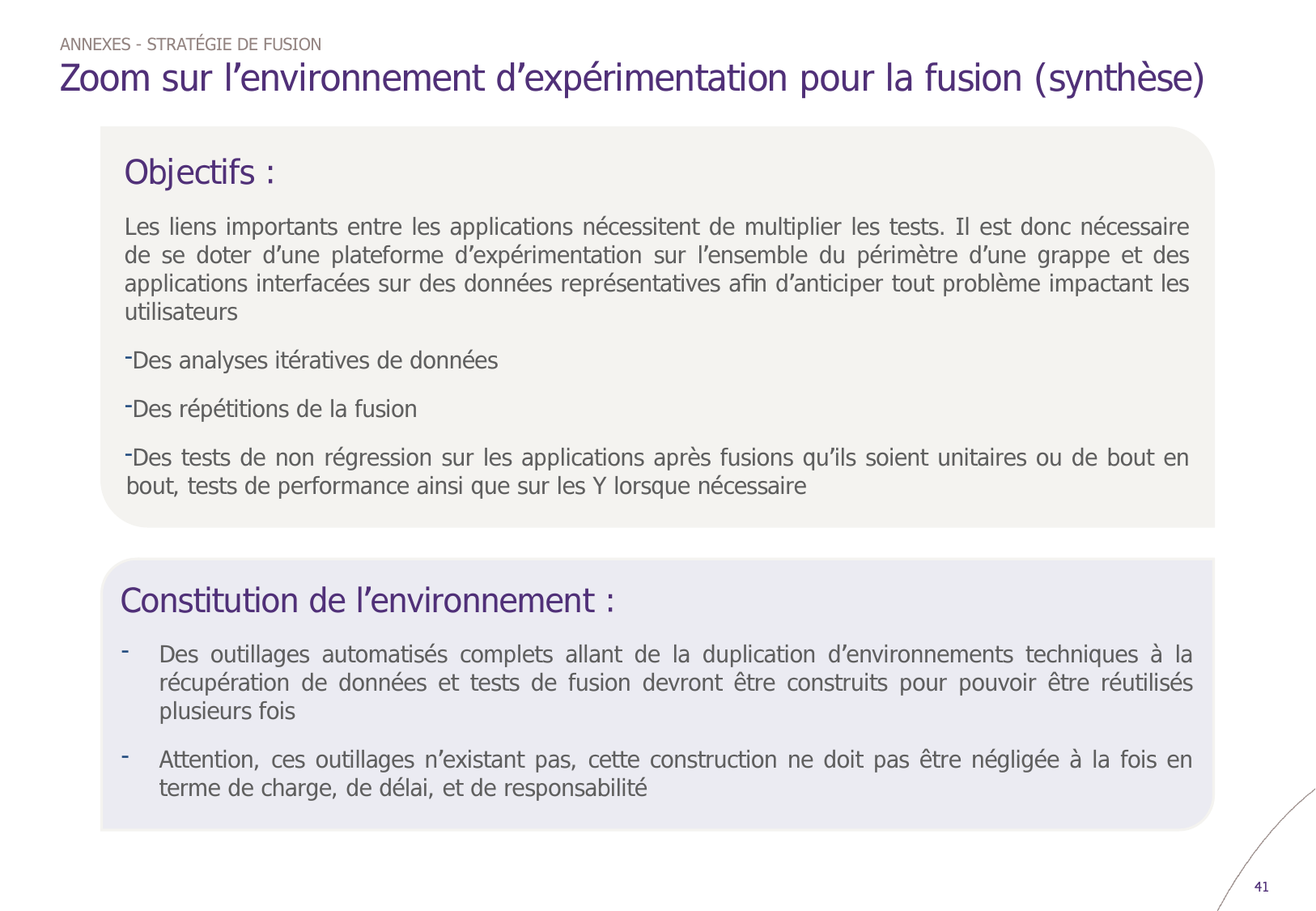

ANNEXES - Stratégie de fusion
# Zoom sur l’environnement d’expérimentation pour la fusion (synthèse)
Objectifs :
Les liens importants entre les applications nécessitent de multiplier les tests. Il est donc nécessaire de se doter d’une plateforme d’expérimentation sur l’ensemble du périmètre d’une grappe et des applications interfacées sur des données représentatives afin d’anticiper tout problème impactant les utilisateurs
Des analyses itératives de données
Des répétitions de la fusion
Des tests de non régression sur les applications après fusions qu’ils soient unitaires ou de bout en bout, tests de performance ainsi que sur les Y lorsque nécessaire
Constitution de l’environnement :
Des outillages automatisés complets allant de la duplication d’environnements techniques à la récupération de données et tests de fusion devront être construits pour pouvoir être réutilisés plusieurs fois
Attention, ces outillages n’existant pas, cette construction ne doit pas être négligée à la fois en terme de charge, de délai, et de responsabilité